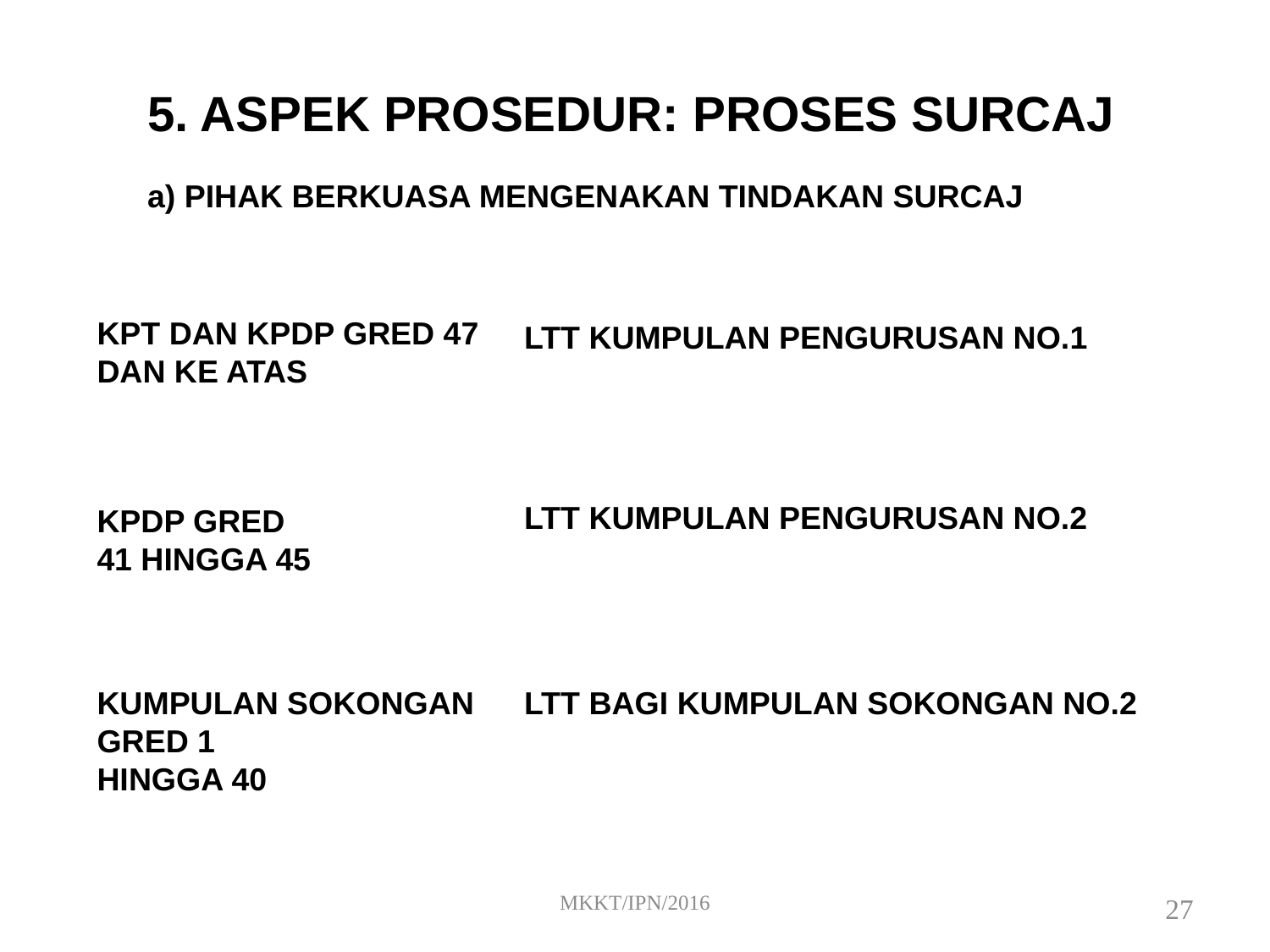

5. ASPEK PROSEDUR: PROSES SURCAJ
a) PIHAK BERKUASA MENGENAKAN TINDAKAN SURCAJ
KPT DAN KPDP GRED 47
DAN KE ATAS
LTT KUMPULAN PENGURUSAN NO.1
LTT KUMPULAN PENGURUSAN NO.2
KPDP GRED 41 HINGGA 45
KUMPULAN SOKONGAN GRED 1
HINGGA 40
LTT BAGI KUMPULAN SOKONGAN NO.2
MKKT/IPN/2016
27